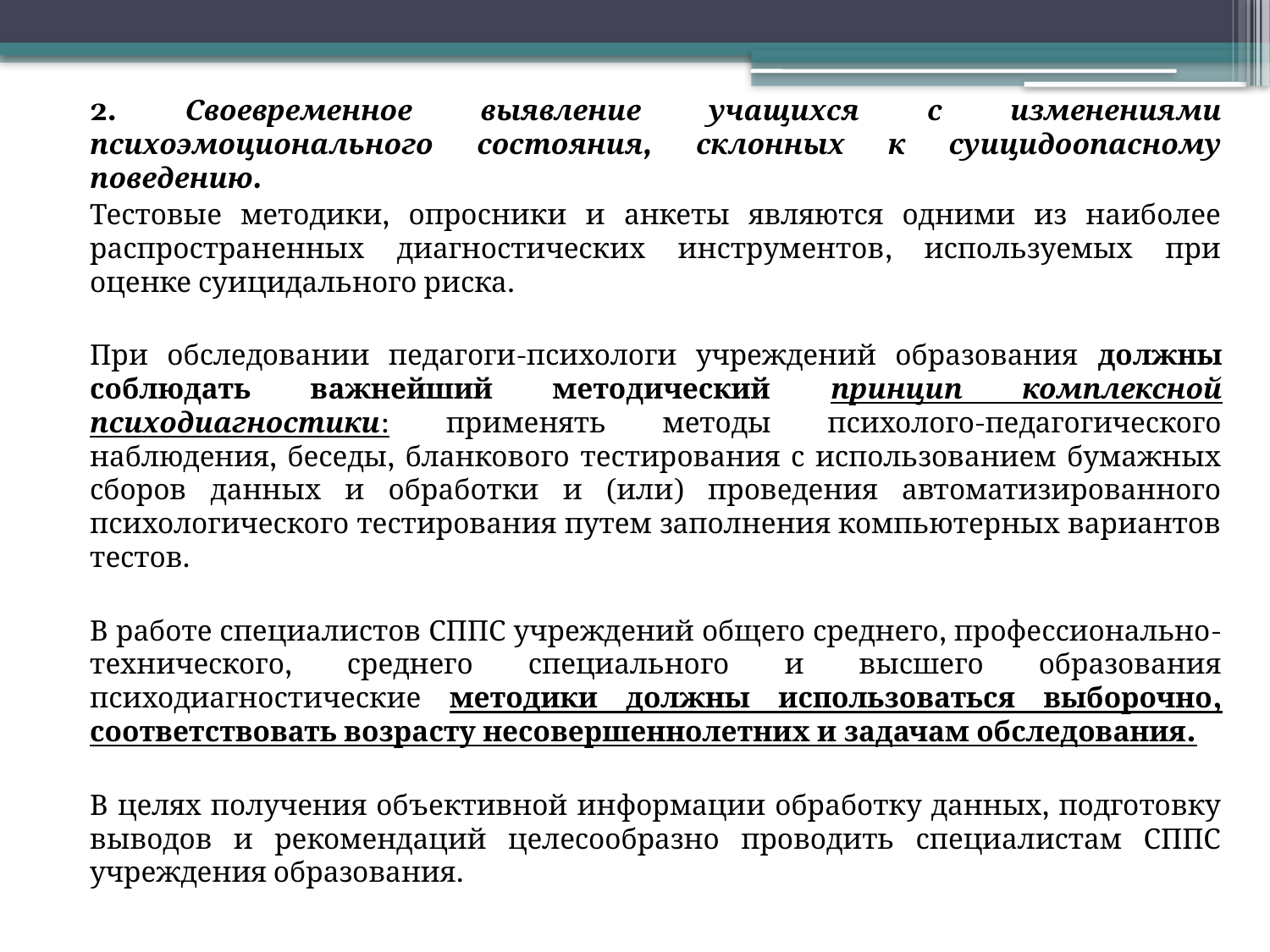

2. Своевременное выявление учащихся с изменениями психоэмоционального состояния, склонных к суицидоопасному поведению.
Тестовые методики, опросники и анкеты являются одними из наиболее распространенных диагностических инструментов, используемых при оценке суицидального риска.

При обследовании педагоги-психологи учреждений образования должны соблюдать важнейший методический принцип комплексной психодиагностики: применять методы психолого-педагогического наблюдения, беседы, бланкового тестирования с использованием бумажных сборов данных и обработки и (или) проведения автоматизированного психологического тестирования путем заполнения компьютерных вариантов тестов.

В работе специалистов СППС учреждений общего среднего, профессионально-технического, среднего специального и высшего образования психодиагностические методики должны использоваться выборочно, соответствовать возрасту несовершеннолетних и задачам обследования.

В целях получения объективной информации обработку данных, подготовку выводов и рекомендаций целесообразно проводить специалистам СППС учреждения образования.